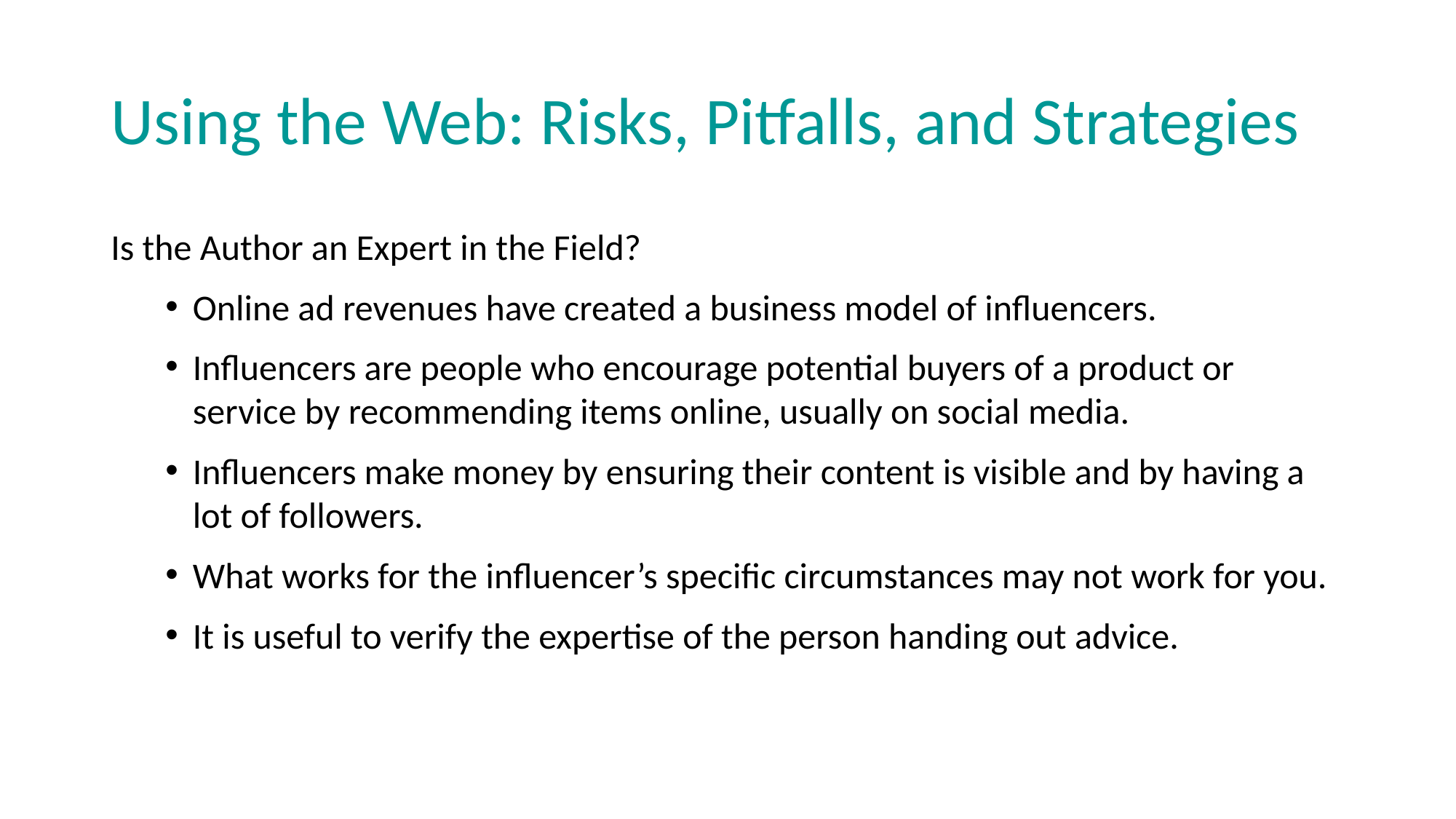

# Using the Web: Risks, Pitfalls, and Strategies
Is the Author an Expert in the Field?
Online ad revenues have created a business model of influencers.
Influencers are people who encourage potential buyers of a product or service by recommending items online, usually on social media.
Influencers make money by ensuring their content is visible and by having a lot of followers.
What works for the influencer’s specific circumstances may not work for you.
It is useful to verify the expertise of the person handing out advice.